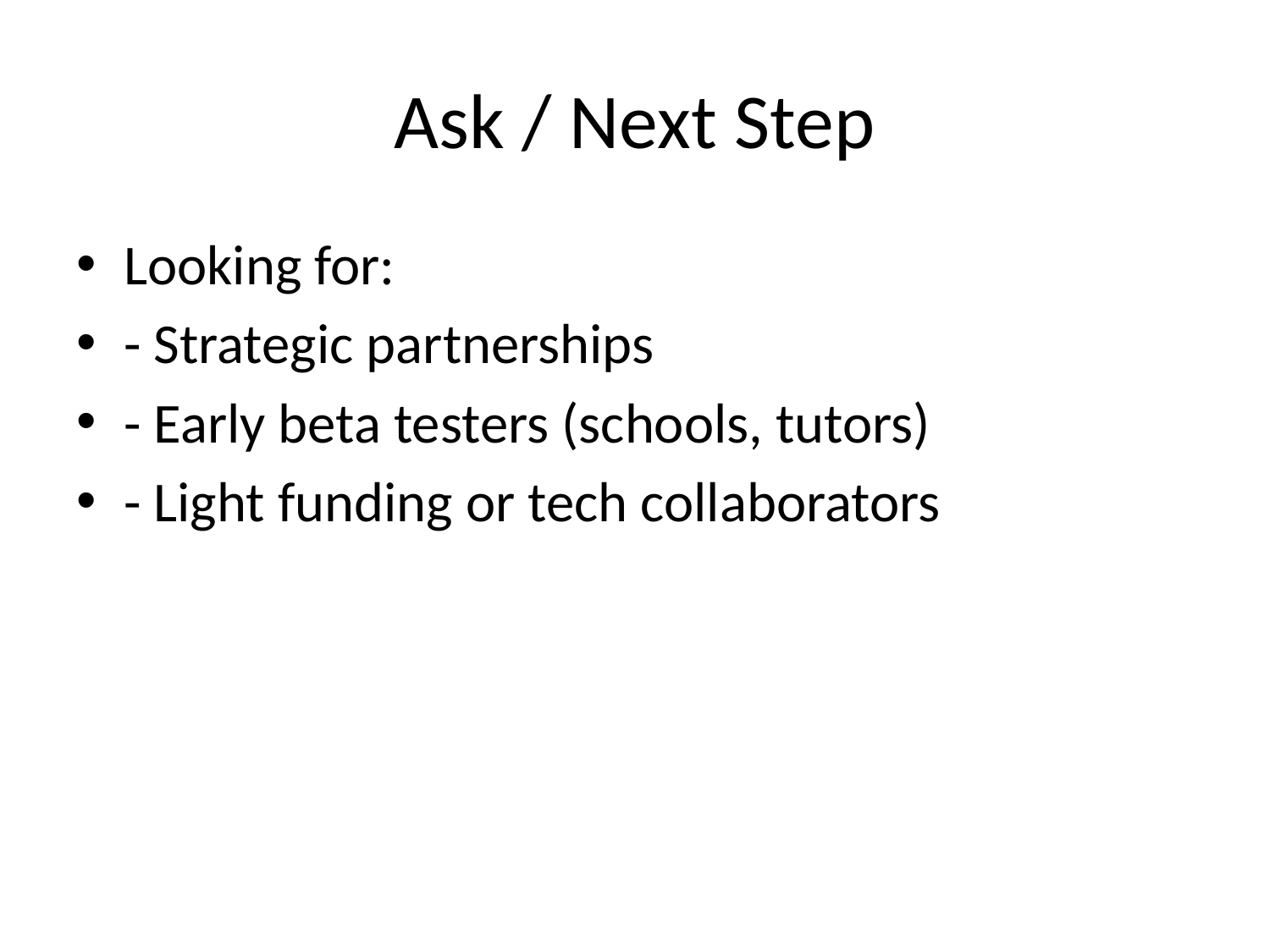

# Ask / Next Step
Looking for:
- Strategic partnerships
- Early beta testers (schools, tutors)
- Light funding or tech collaborators